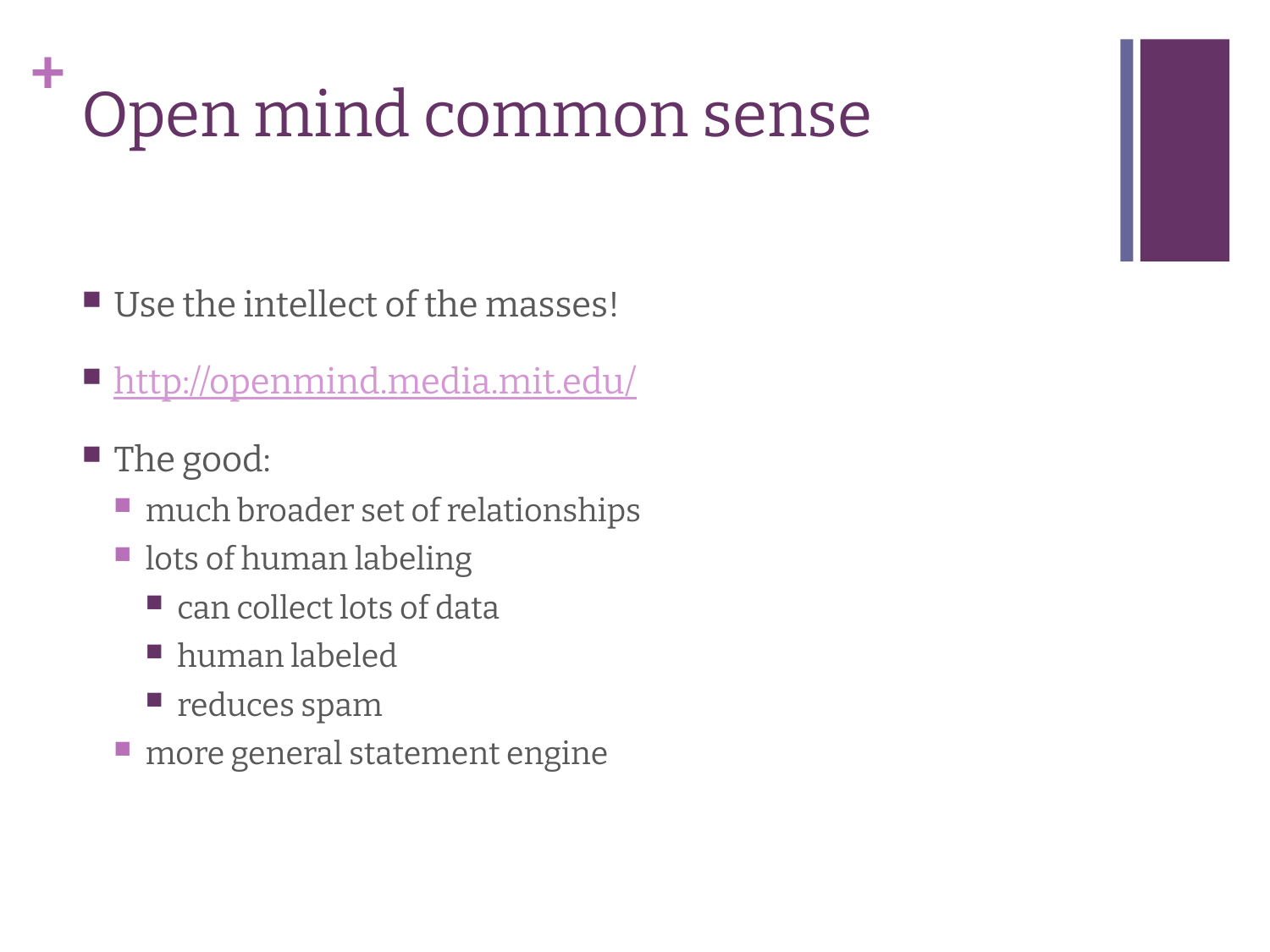

# Open mind common sense
Use the intellect of the masses!
http://openmind.media.mit.edu/
The good:
much broader set of relationships
lots of human labeling
can collect lots of data
human labeled
reduces spam
more general statement engine